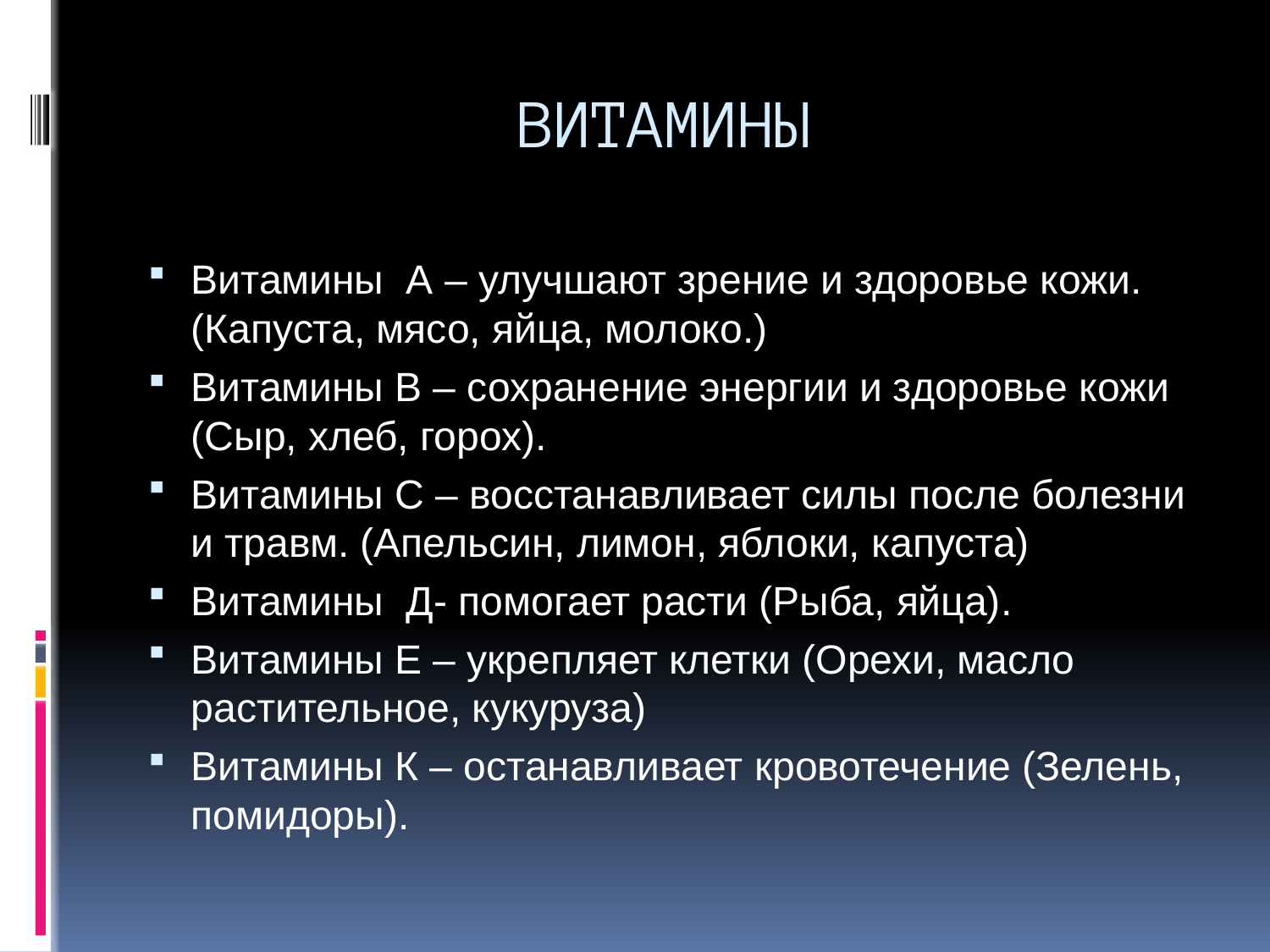

# ВИТАМИНЫ
Витамины  А – улучшают зрение и здоровье кожи. (Капуста, мясо, яйца, молоко.)
Витамины В – сохранение энергии и здоровье кожи (Сыр, хлеб, горох).
Витамины С – восстанавливает силы после болезни и травм. (Апельсин, лимон, яблоки, капуста)
Витамины  Д- помогает расти (Рыба, яйца).
Витамины Е – укрепляет клетки (Орехи, масло растительное, кукуруза)
Витамины К – останавливает кровотечение (Зелень, помидоры).